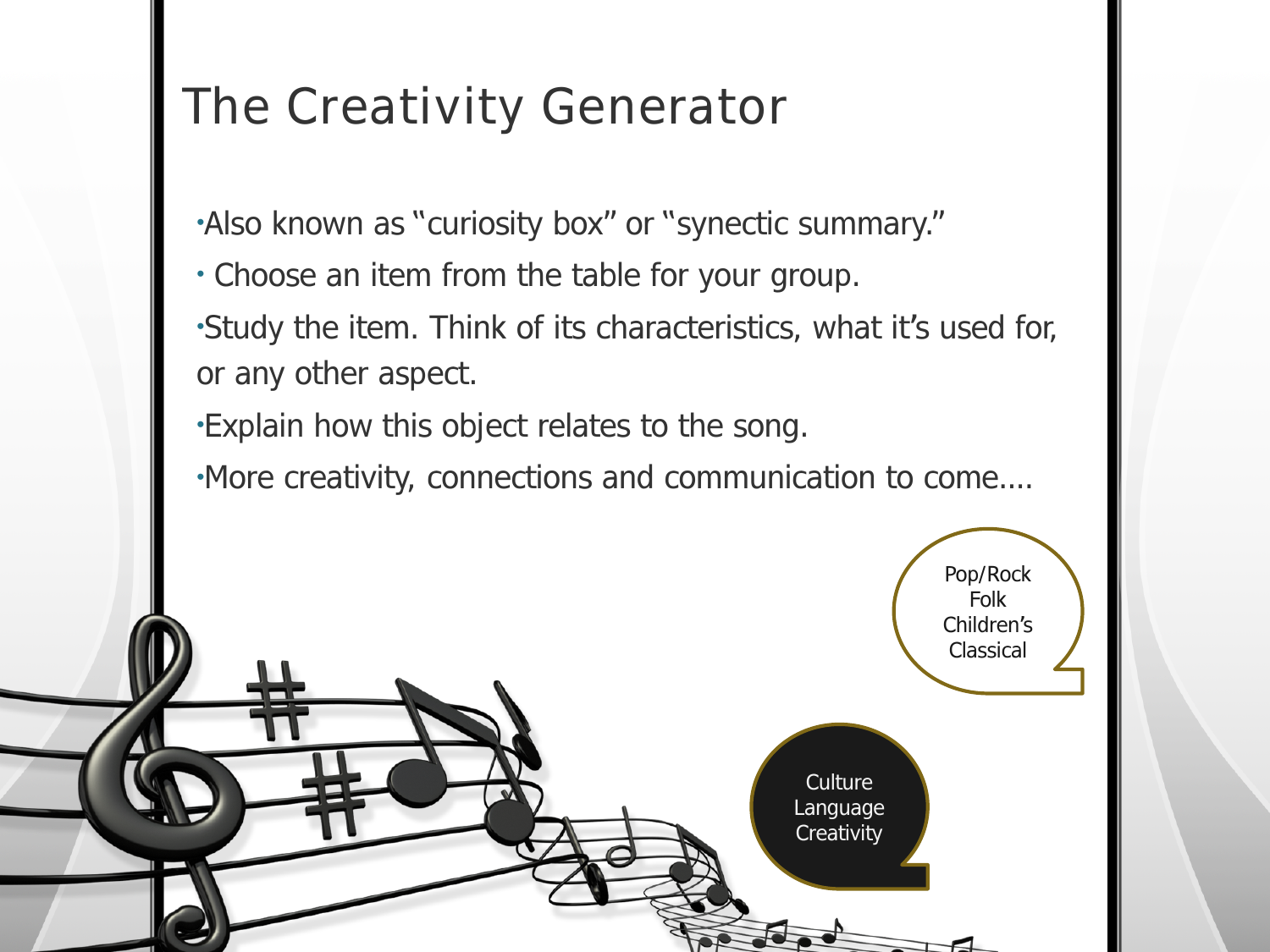

# The Creativity Generator
Also known as “curiosity box” or “synectic summary.”
 Choose an item from the table for your group.
Study the item. Think of its characteristics, what it’s used for, or any other aspect.
Explain how this object relates to the song.
More creativity, connections and communication to come….

Pop/Rock
Folk
Children’s
Classical
Culture
Language
Creativity